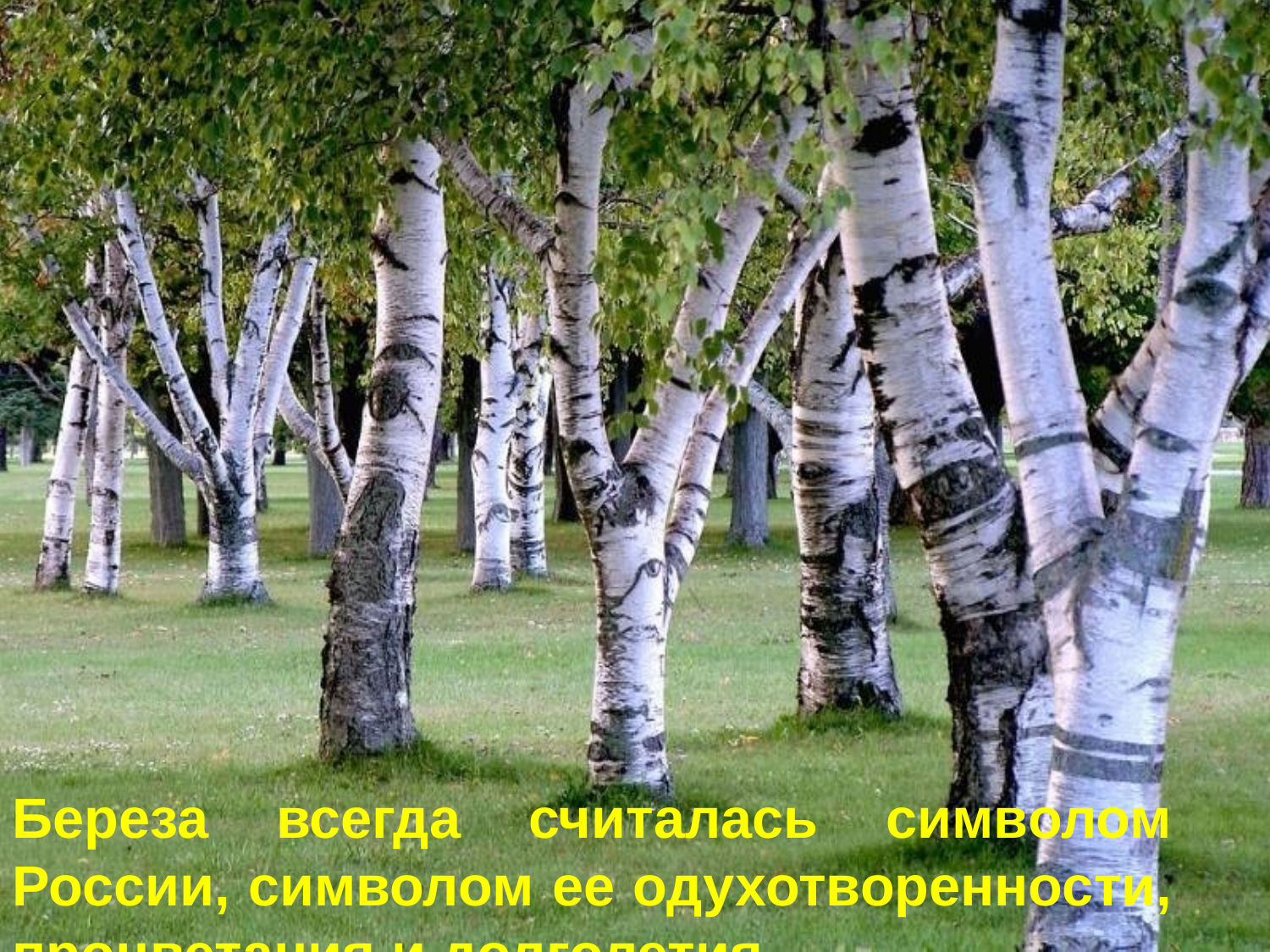

Береза всегда считалась символом России, символом ее одухотворенности, процветания и долголетия.